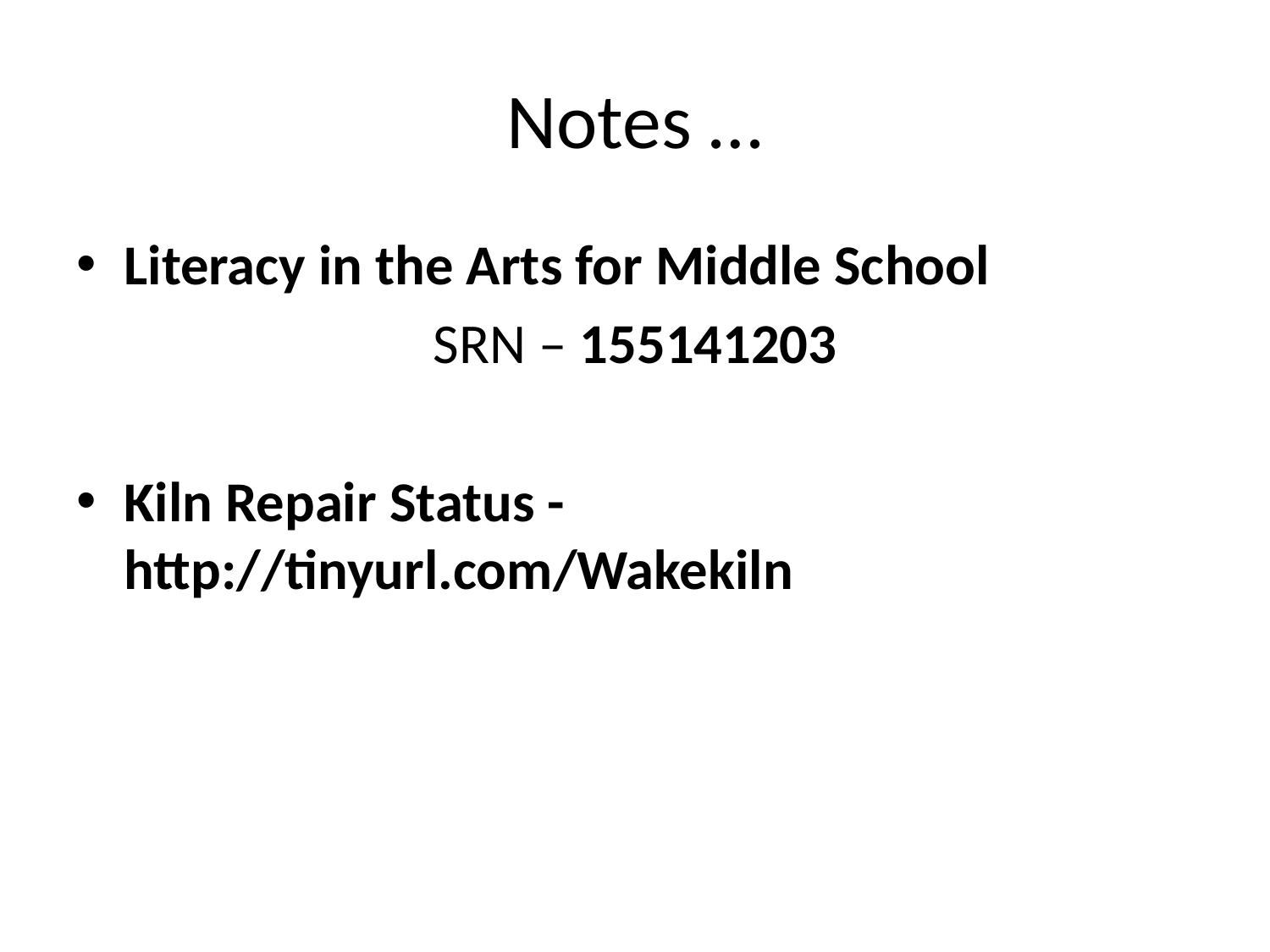

# Notes …
Literacy in the Arts for Middle School
SRN – 155141203

Kiln Repair Status -   http://tinyurl.com/Wakekiln